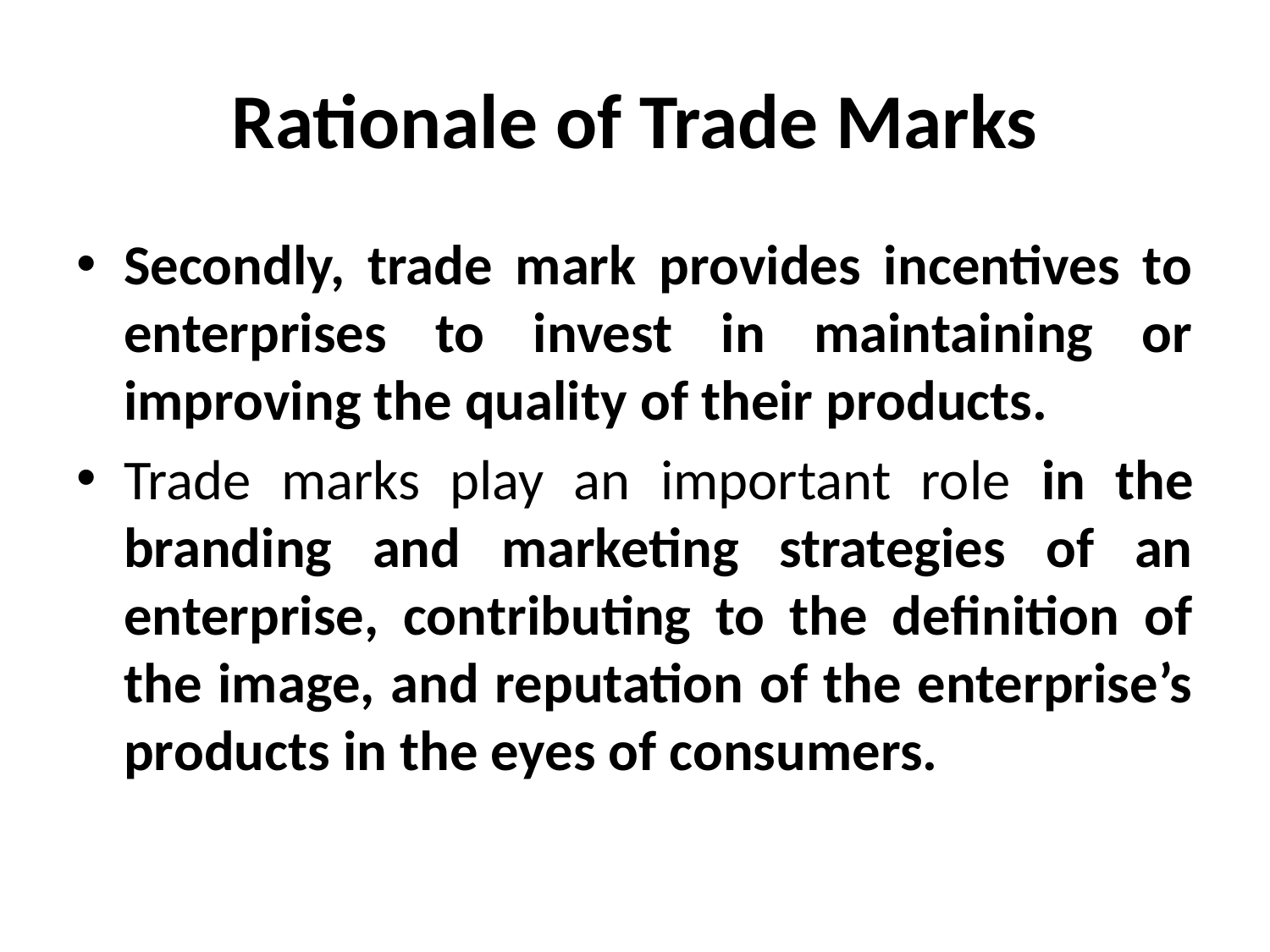

# Rationale of Trade Marks
Secondly, trade mark provides incentives to enterprises to invest in maintaining or improving the quality of their products.
Trade marks play an important role in the branding and marketing strategies of an enterprise, contributing to the definition of the image, and reputation of the enterprise’s products in the eyes of consumers.